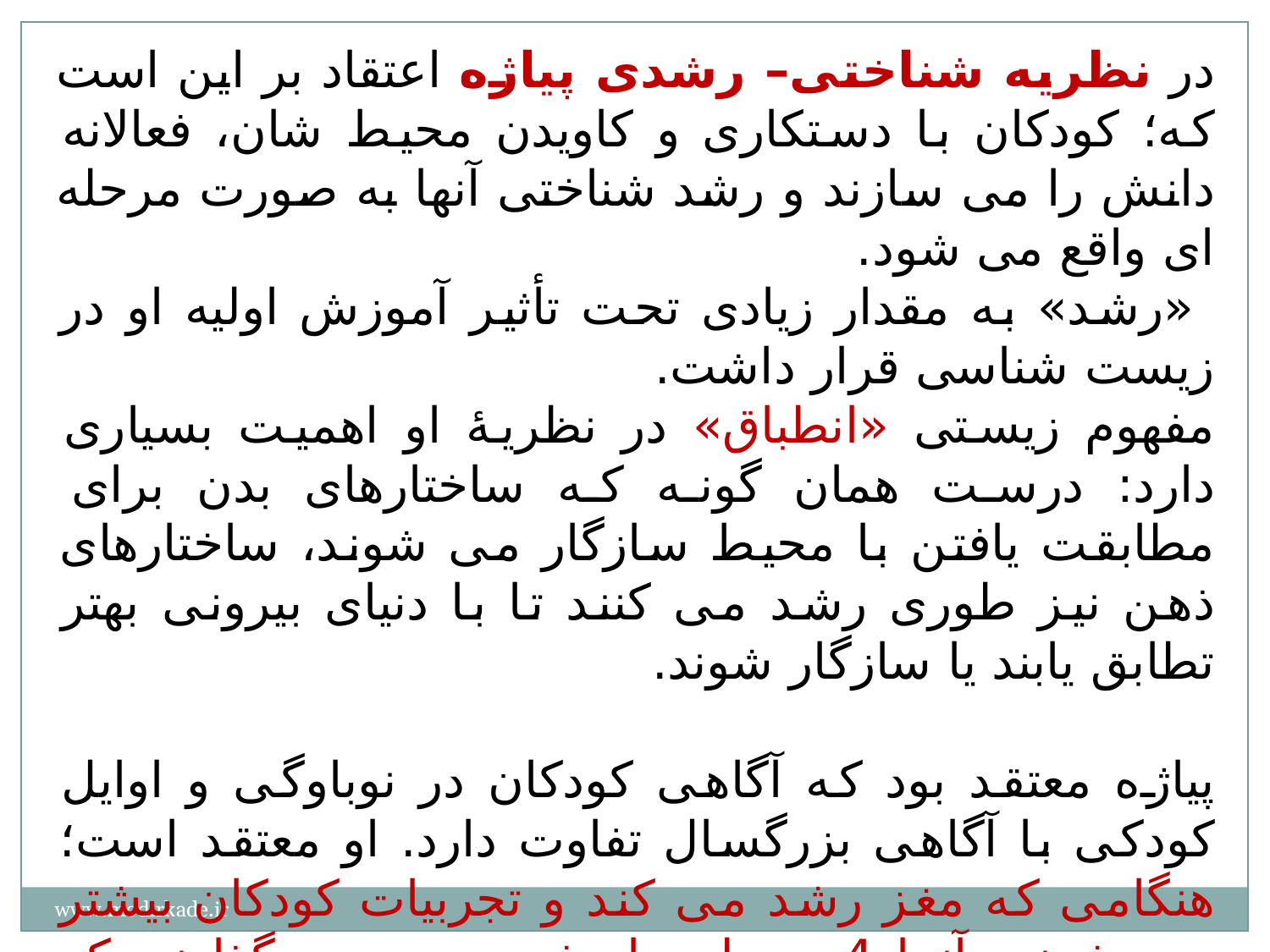

در نظریه شناختی– رشدی پیاژه اعتقاد بر این است که؛ کودکان با دستکاری و کاویدن محیط شان، فعالانه دانش را می سازند و رشد شناختی آنها به صورت مرحله ای واقع می شود.
 «رشد» به مقدار زیادی تحت تأثیر آموزش اولیه او در زیست شناسی قرار داشت.
مفهوم زیستی «انطباق» در نظریۀ او اهمیت بسیاری دارد: درست همان گونه که ساختارهای بدن برای مطابقت یافتن با محیط سازگار می شوند، ساختارهای ذهن نیز طوری رشد می کنند تا با دنیای بیرونی بهتر تطابق یابند یا سازگار شوند.

پیاژه معتقد بود که آگاهی کودکان در نوباوگی و اوایل کودکی با آگاهی بزرگسال تفاوت دارد. او معتقد است؛ هنگامی که مغز رشد می کند و تجربیات کودکان بیشتر می شوند، آنها 4 مرحله را پشت سر می گذارند. که هریک با شیوه تفکری که از لحاظ کیفی متفاوت است مشخص می شود.
www.modirkade.ir